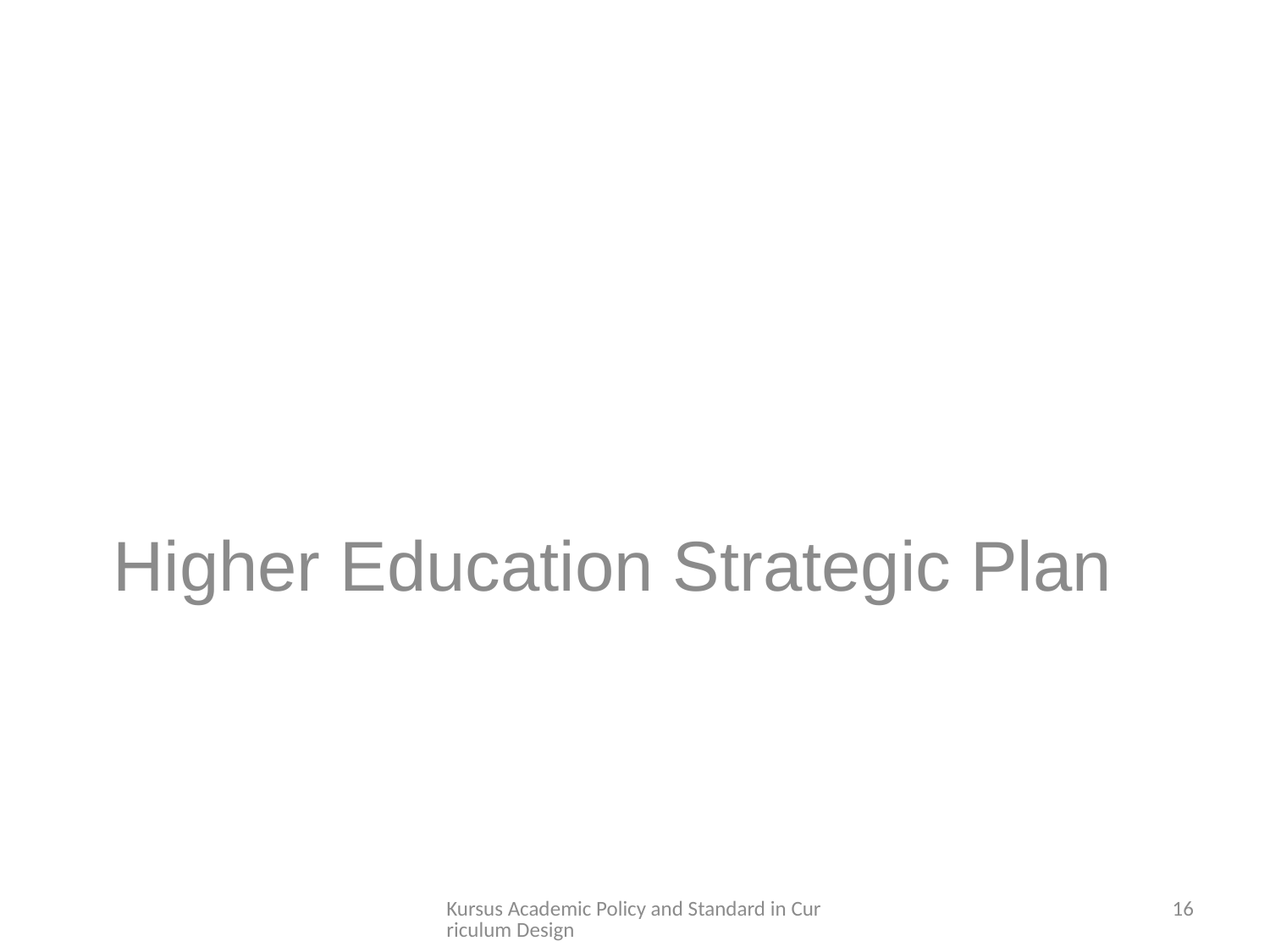

Higher Education Strategic Plan
#
Kursus Academic Policy and Standard in Curriculum Design
16